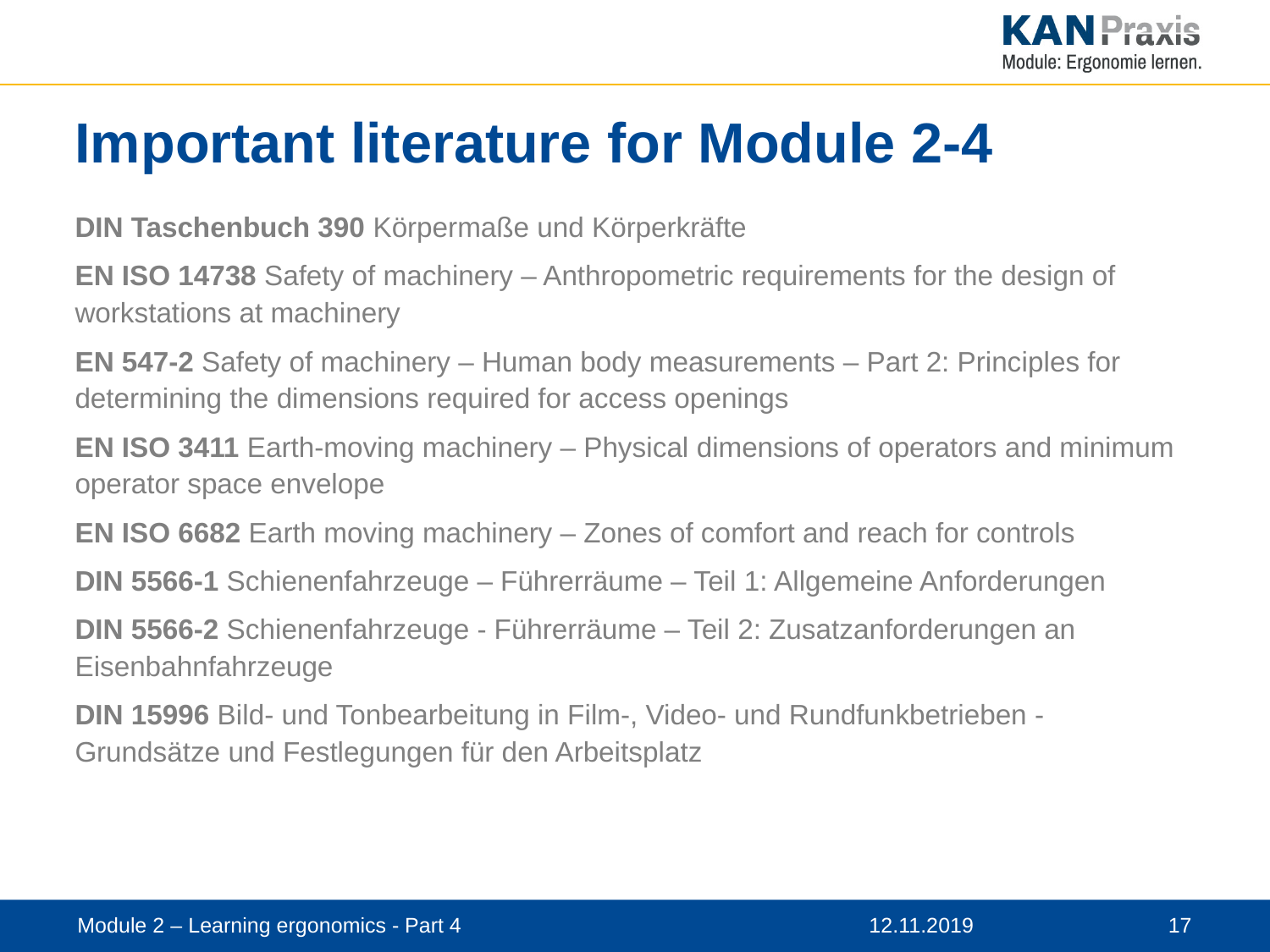

# Important literature for Module 2-4
DIN Taschenbuch 390 Körpermaße und Körperkräfte
EN ISO 14738 Safety of machinery – Anthropometric requirements for the design of workstations at machinery
EN 547-2 Safety of machinery – Human body measurements – Part 2: Principles for determining the dimensions required for access openings
EN ISO 3411 Earth-moving machinery – Physical dimensions of operators and minimum operator space envelope
EN ISO 6682 Earth moving machinery – Zones of comfort and reach for controls
DIN 5566-1 Schienenfahrzeuge – Führerräume – Teil 1: Allgemeine Anforderungen
DIN 5566-2 Schienenfahrzeuge - Führerräume – Teil 2: Zusatzanforderungen an Eisenbahnfahrzeuge
DIN 15996 Bild- und Tonbearbeitung in Film-, Video- und Rundfunkbetrieben - Grundsätze und Festlegungen für den Arbeitsplatz

Module 2 – Learning ergonomics - Part 4
12.11.2019
 17